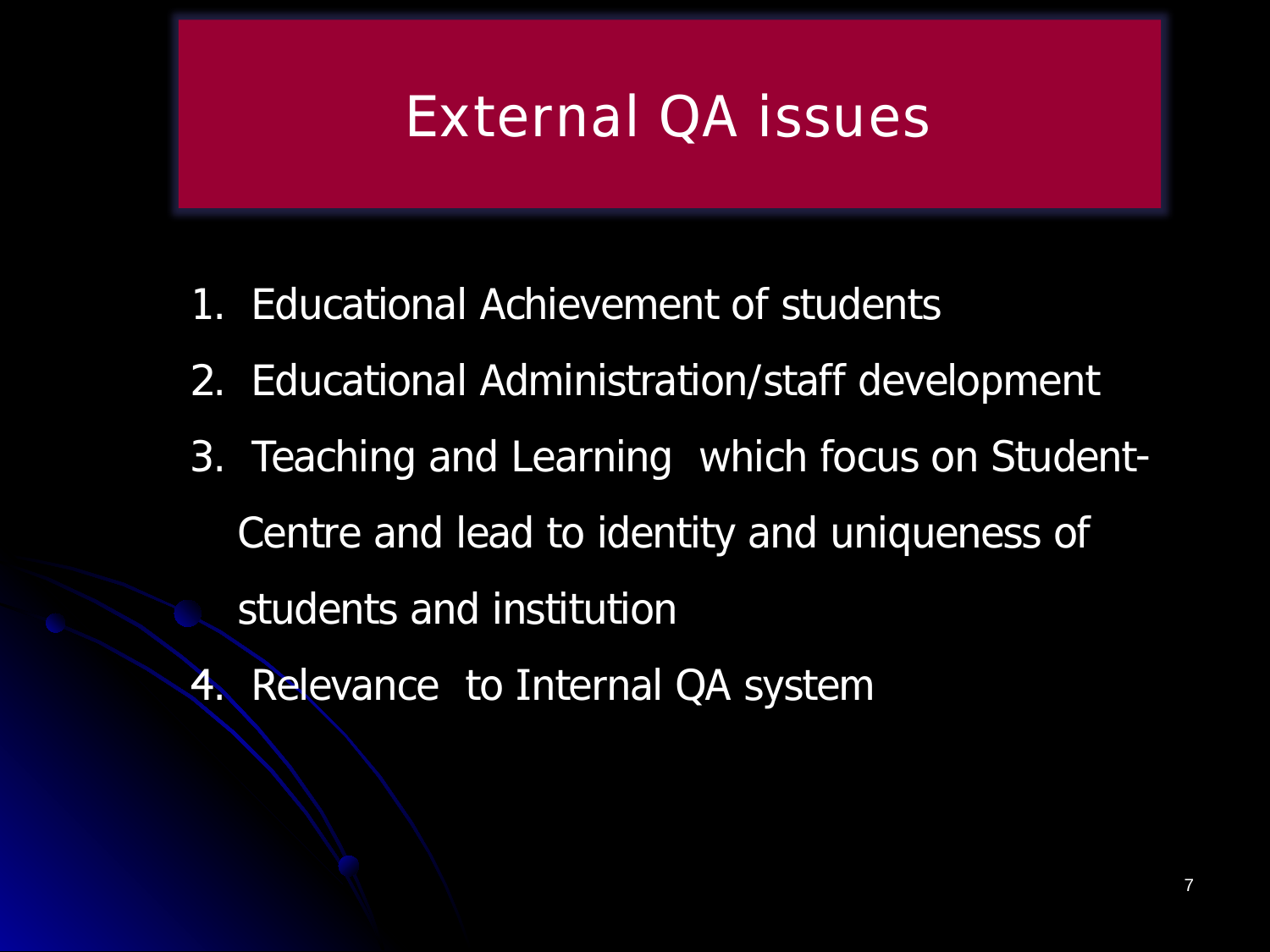

External QA issues
 Educational Achievement of students
 Educational Administration/staff development
 Teaching and Learning  which focus on Student-Centre and lead to identity and uniqueness of students and institution
 Relevance  to Internal QA system
7